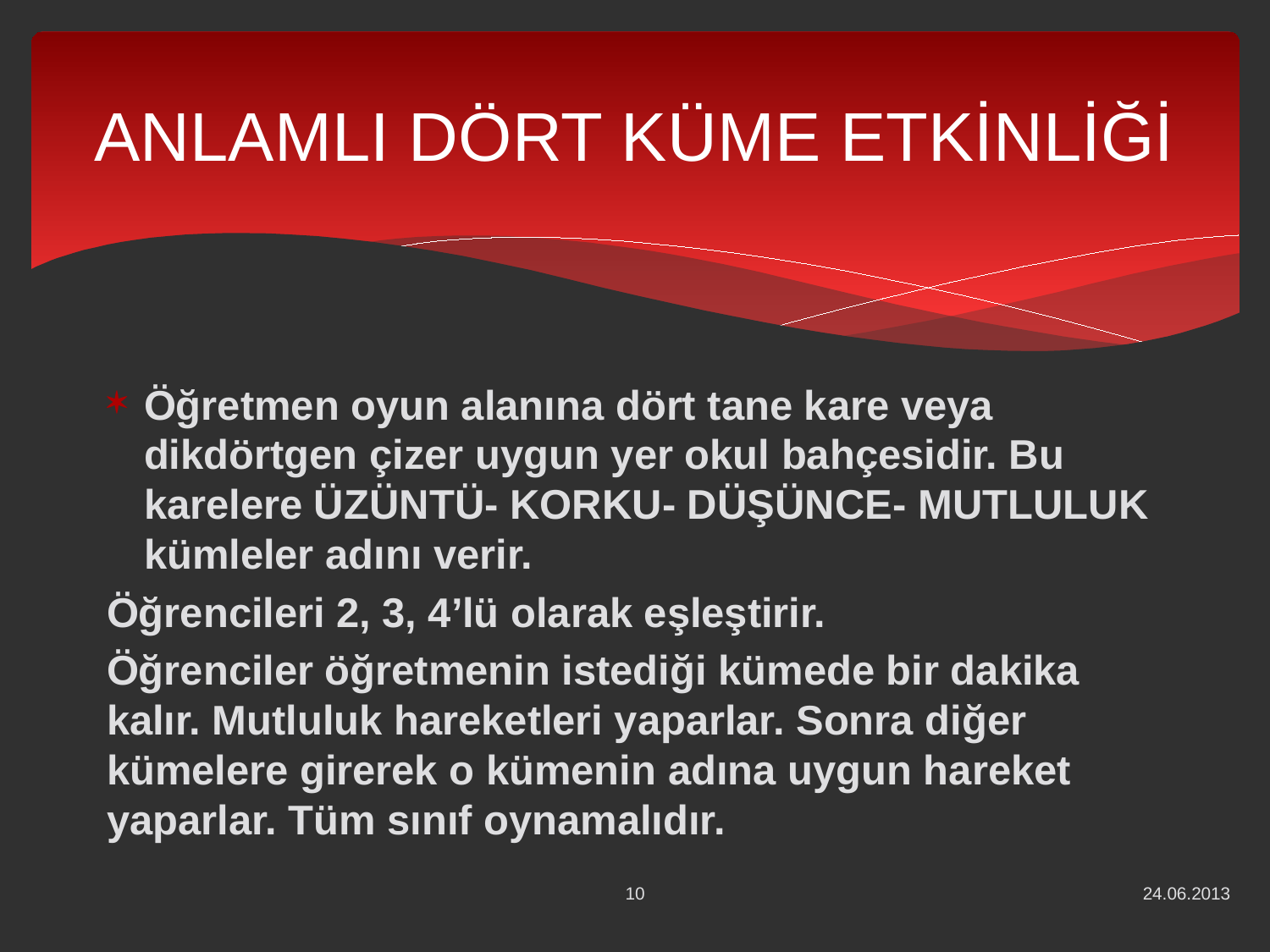

# ANLAMLI DÖRT KÜME ETKİNLİĞİ

Öğretmen oyun alanına dört tane kare veya dikdörtgen çizer uygun yer okul bahçesidir. Bu karelere ÜZÜNTÜ- KORKU- DÜŞÜNCE- MUTLULUK kümleler adını verir.
Öğrencileri 2, 3, 4’lü olarak eşleştirir.
Öğrenciler öğretmenin istediği kümede bir dakika kalır. Mutluluk hareketleri yaparlar. Sonra diğer kümelere girerek o kümenin adına uygun hareket yaparlar. Tüm sınıf oynamalıdır.

10
24.06.2013